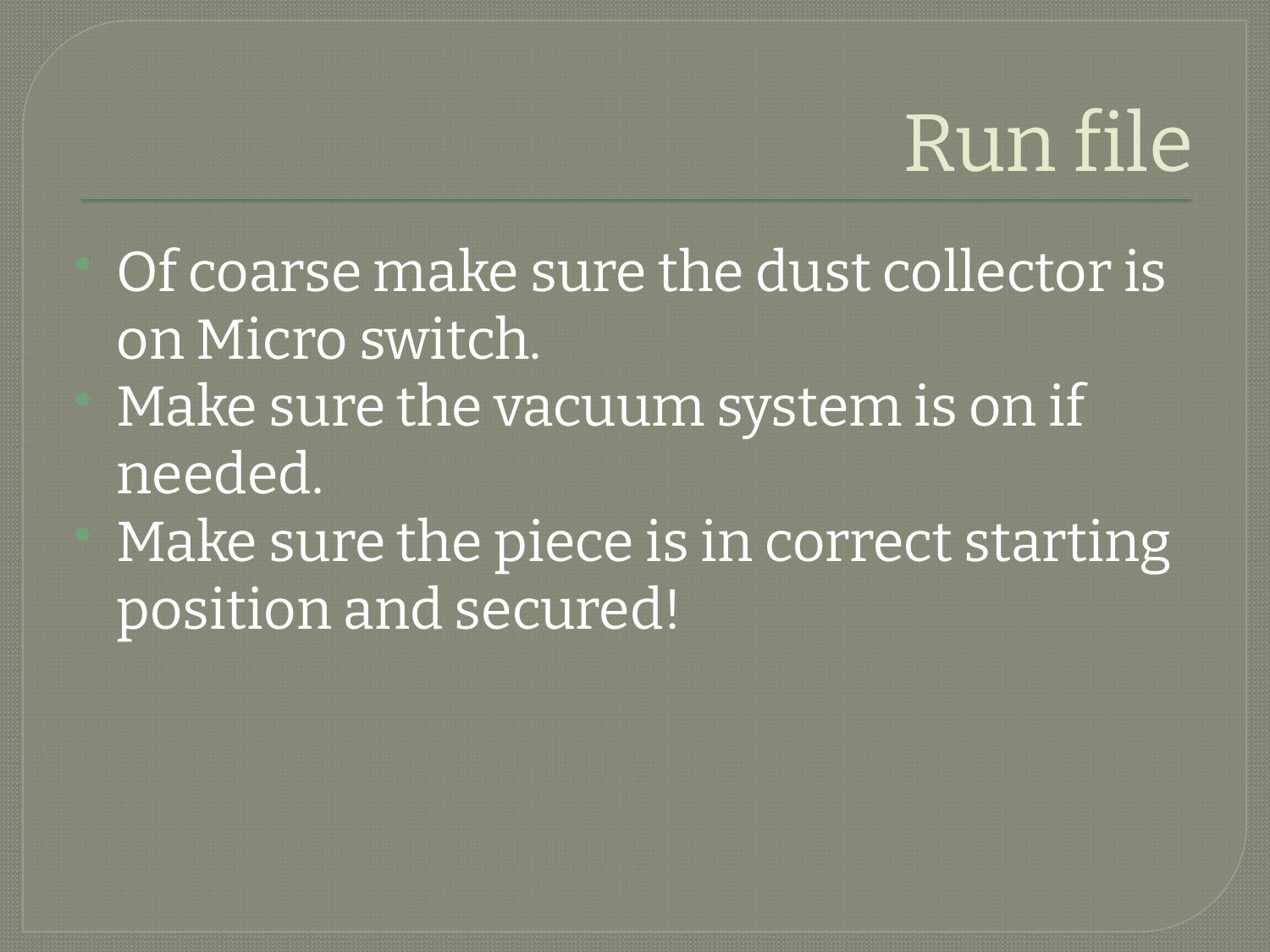

# Run file
Of coarse make sure the dust collector is on Micro switch.
Make sure the vacuum system is on if needed.
Make sure the piece is in correct starting position and secured!